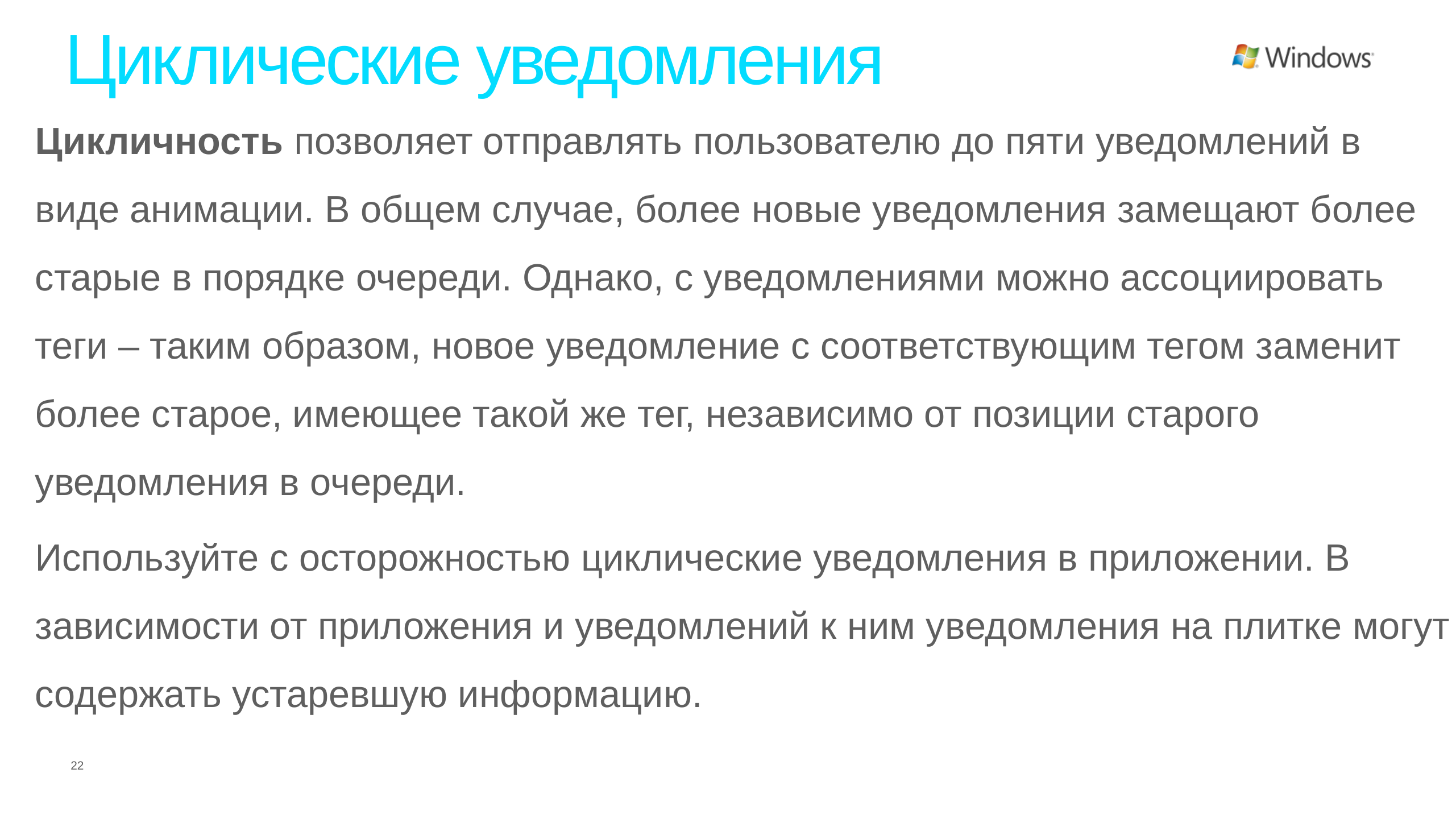

# Циклические уведомления
Цикличность позволяет отправлять пользователю до пяти уведомлений в виде анимации. В общем случае, более новые уведомления замещают более старые в порядке очереди. Однако, с уведомлениями можно ассоциировать теги – таким образом, новое уведомление с соответствующим тегом заменит более старое, имеющее такой же тег, независимо от позиции старого уведомления в очереди.
Используйте с осторожностью циклические уведомления в приложении. В зависимости от приложения и уведомлений к ним уведомления на плитке могут содержать устаревшую информацию.